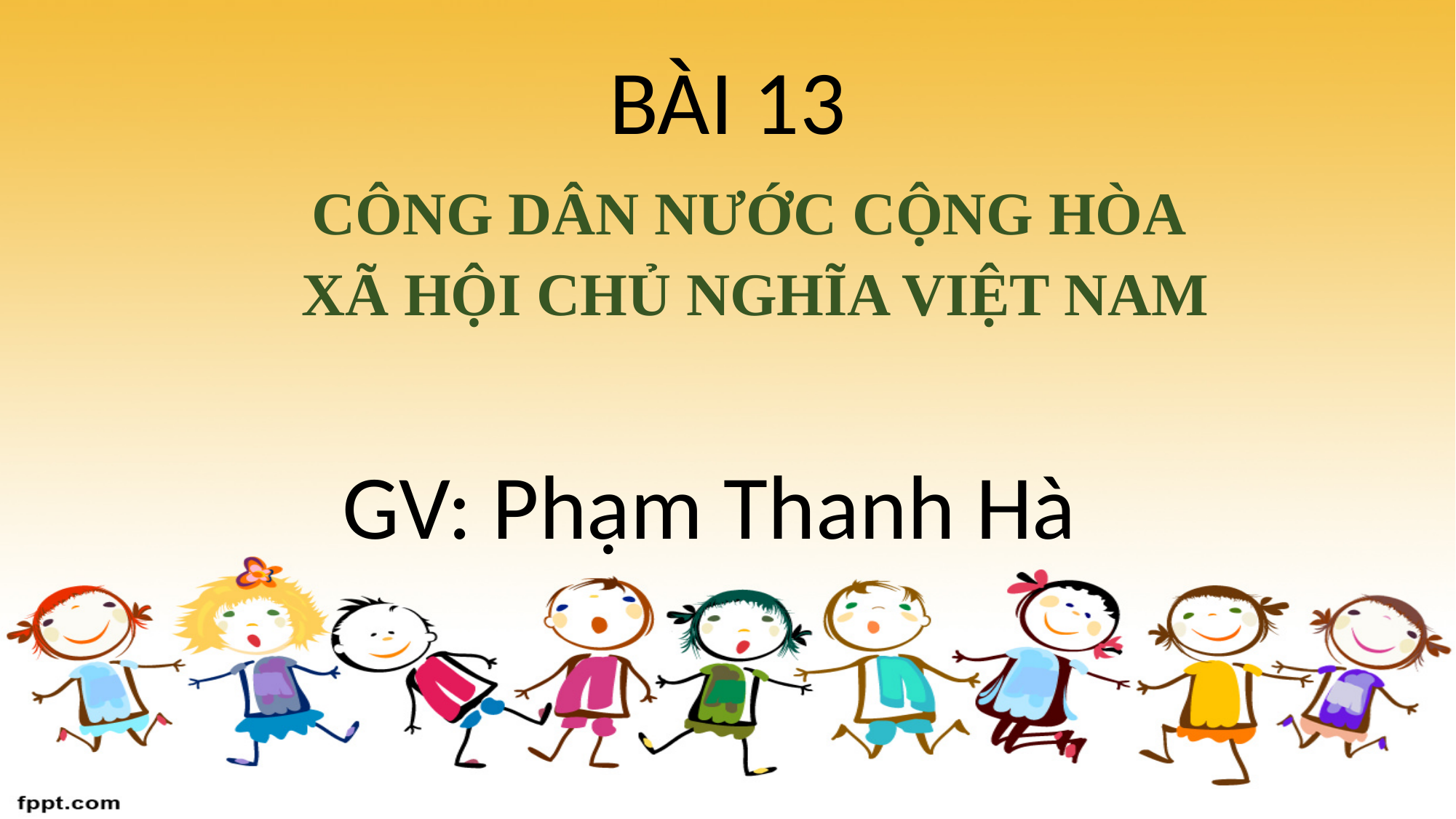

# BÀI 13
CÔNG DÂN NƯỚC CỘNG HÒA
XÃ HỘI CHỦ NGHĨA VIỆT NAM
GV: Phạm Thanh Hà